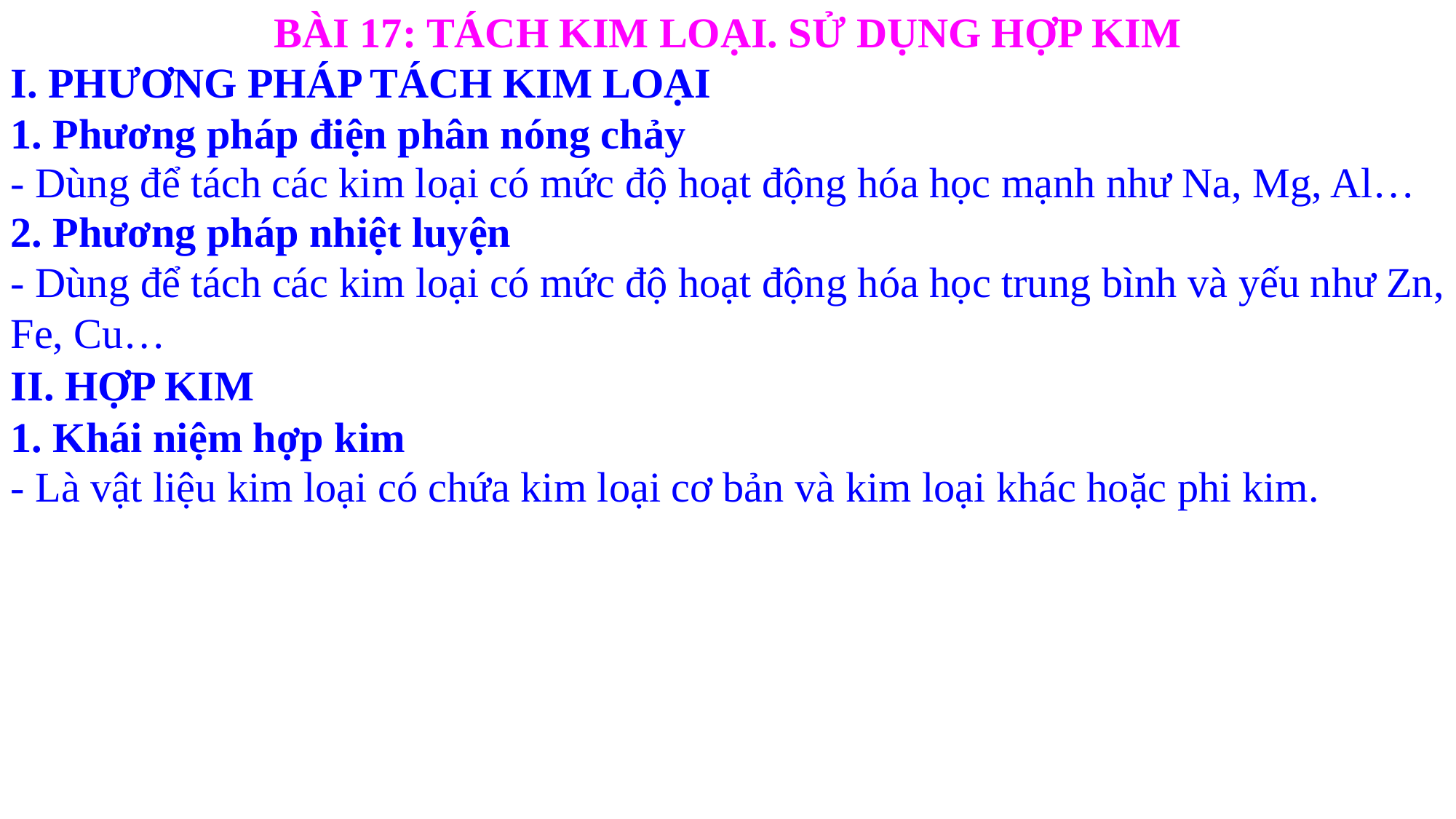

BÀI 17: TÁCH KIM LOẠI. SỬ DỤNG HỢP KIM

I. PHƯƠNG PHÁP TÁCH KIM LOẠI
1. Phương pháp điện phân nóng chảy

- Dùng để tách các kim loại có mức độ hoạt động hóa học mạnh như Na, Mg, Al…
2. Phương pháp nhiệt luyện
- Dùng để tách các kim loại có mức độ hoạt động hóa học trung bình và yếu như Zn, Fe, Cu…
II. HỢP KIM
1. Khái niệm hợp kim
- Là vật liệu kim loại có chứa kim loại cơ bản và kim loại khác hoặc phi kim.